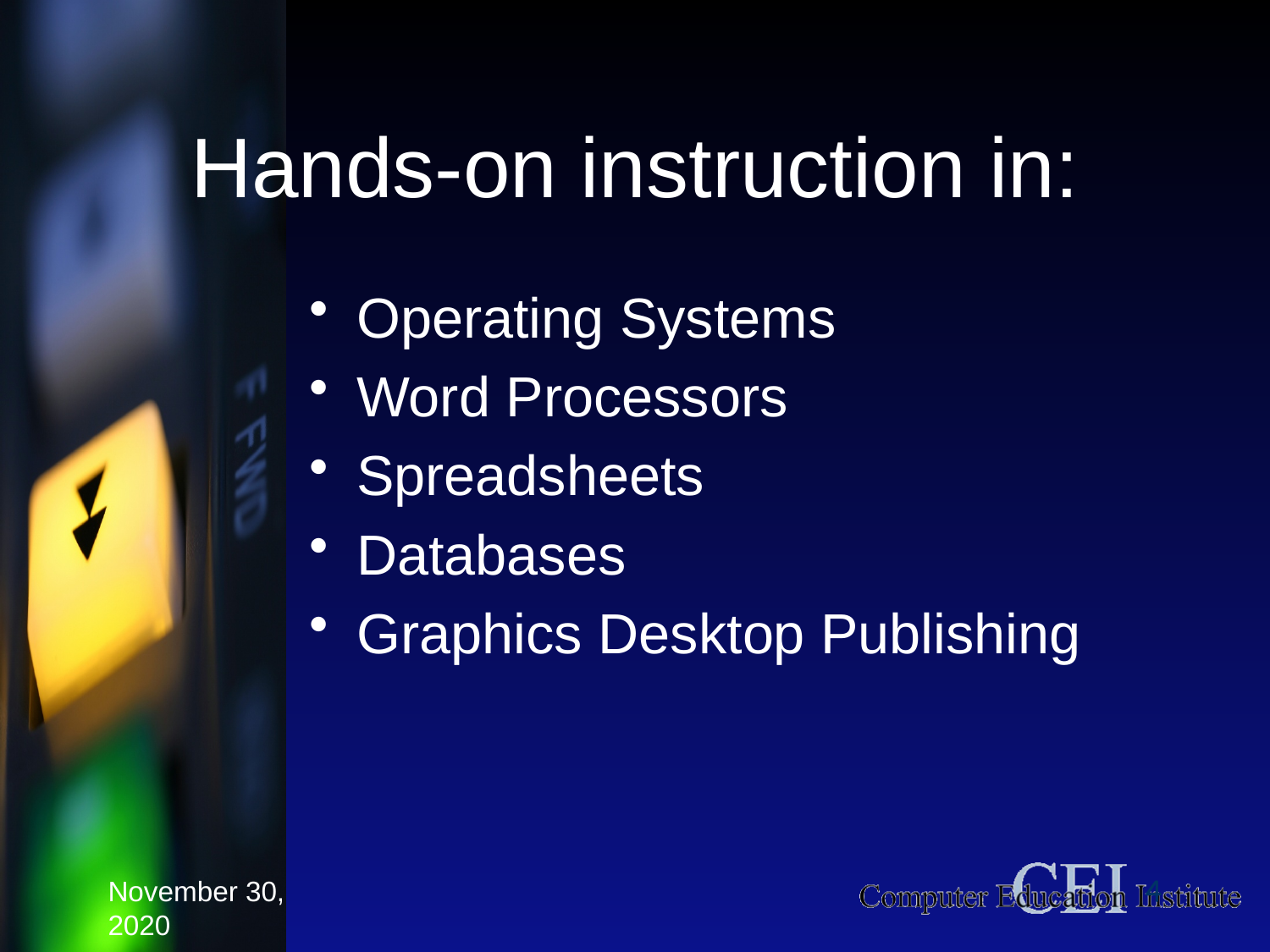

# Hands-on instruction in:
Operating Systems
Word Processors
Spreadsheets
Databases
Graphics Desktop Publishing
November 30, 2020
4